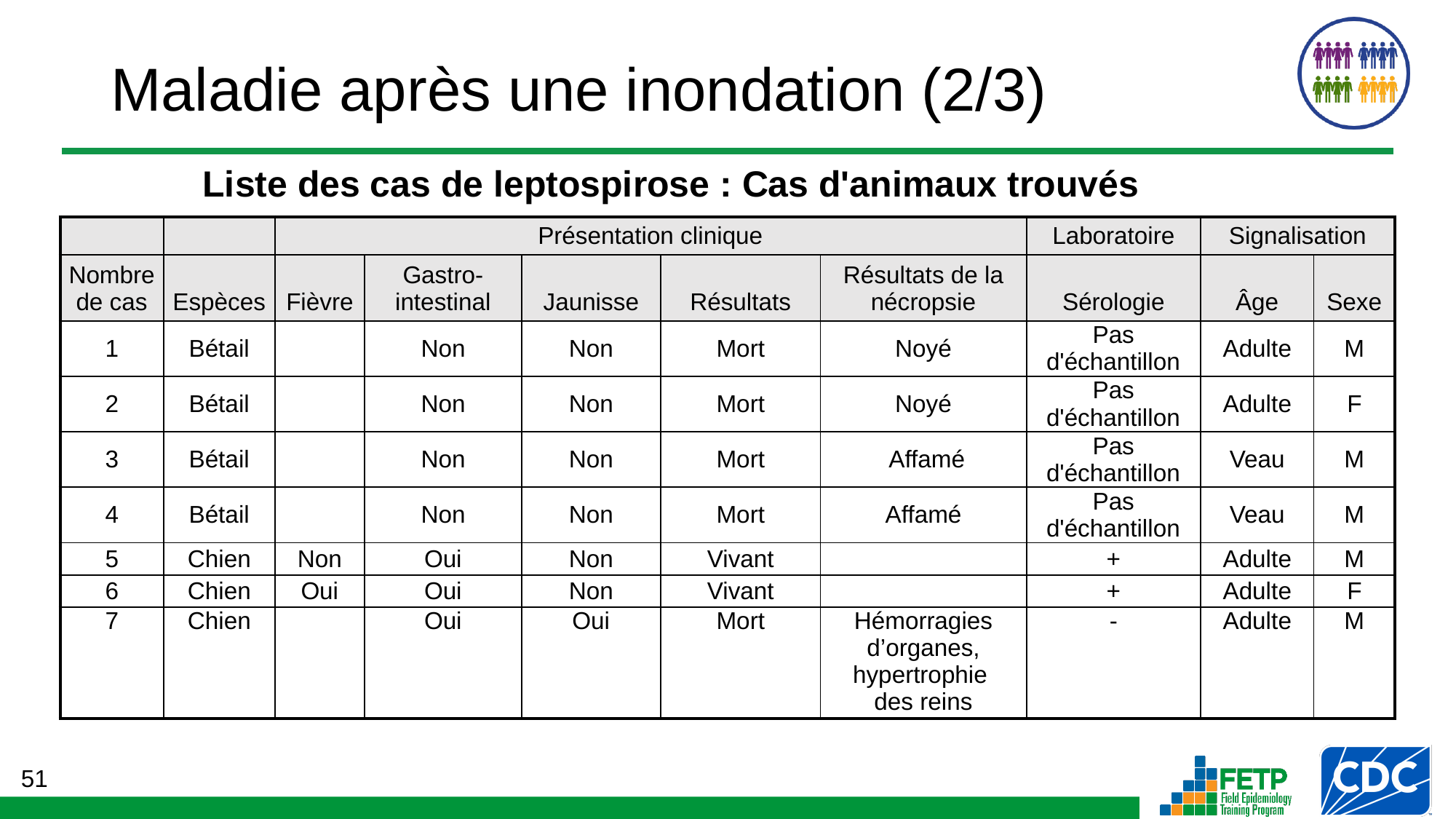

# Maladie après une inondation (2/3)
Liste des cas de leptospirose : Cas d'animaux trouvés
|  |  | Présentation clinique |  |  |  |  | Laboratoire | Signalisation |  |
| --- | --- | --- | --- | --- | --- | --- | --- | --- | --- |
| Nombre de cas | Espèces | Fièvre | Gastro-intestinal | Jaunisse | Résultats | Résultats de la nécropsie | Sérologie | Âge | Sexe |
| 1 | Bétail |  | Non | Non | Mort | Noyé | Pas d'échantillon | Adulte | M |
| 2 | Bétail |  | Non | Non | Mort | Noyé | Pas d'échantillon | Adulte | F |
| 3 | Bétail |  | Non | Non | Mort | Affamé | Pas d'échantillon | Veau | M |
| 4 | Bétail |  | Non | Non | Mort | Affamé | Pas d'échantillon | Veau | M |
| 5 | Chien | Non | Oui | Non | Vivant |  | + | Adulte | M |
| 6 | Chien | Oui | Oui | Non | Vivant |  | + | Adulte | F |
| 7 | Chien |  | Oui | Oui | Mort | Hémorragies d’organes, hypertrophie des reins | - | Adulte | M |